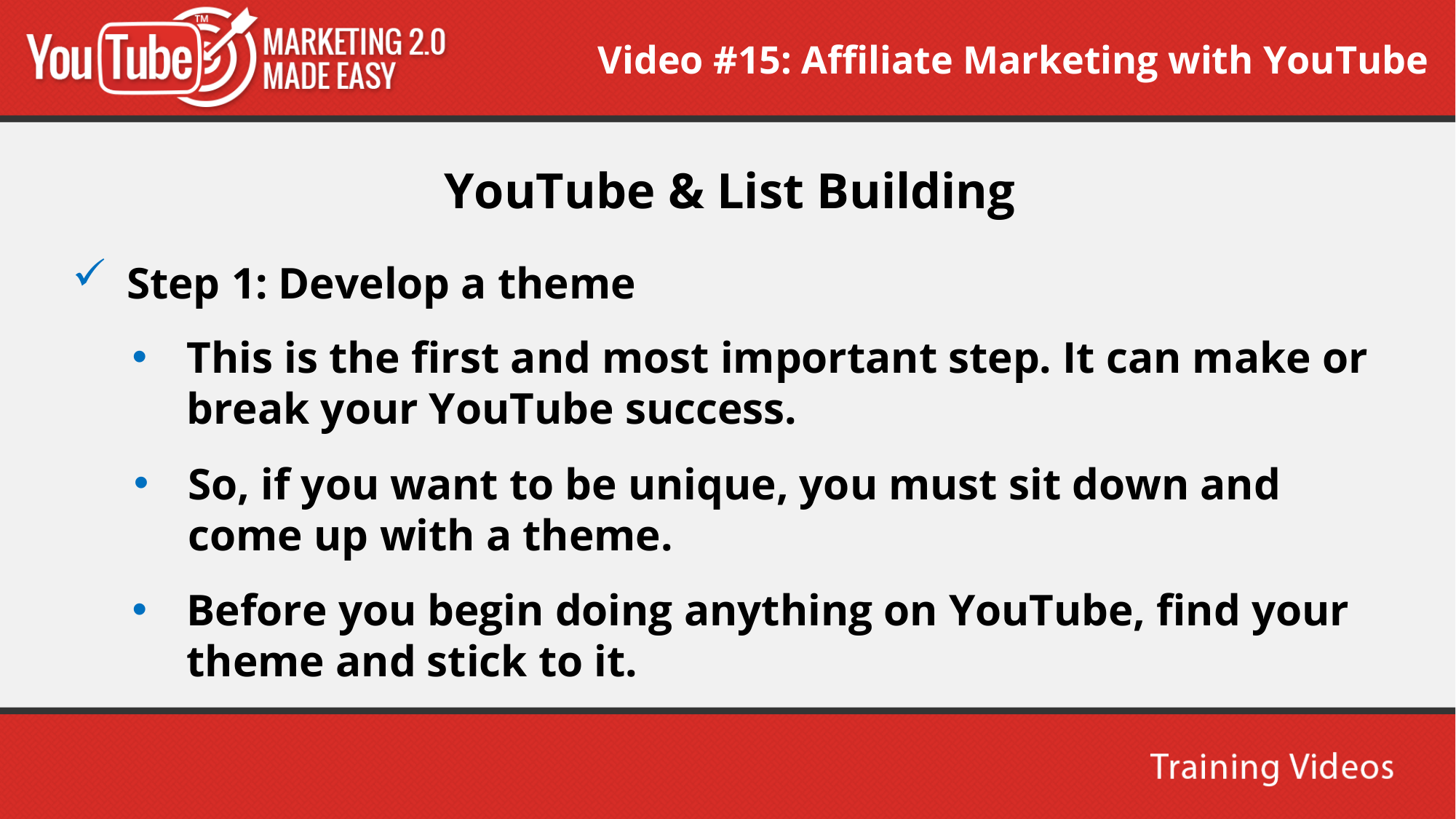

Video #15: Affiliate Marketing with YouTube
 YouTube & List Building
Step 1: Develop a theme
This is the first and most important step. It can make or break your YouTube success.
So, if you want to be unique, you must sit down and come up with a theme.
Before you begin doing anything on YouTube, find your theme and stick to it.